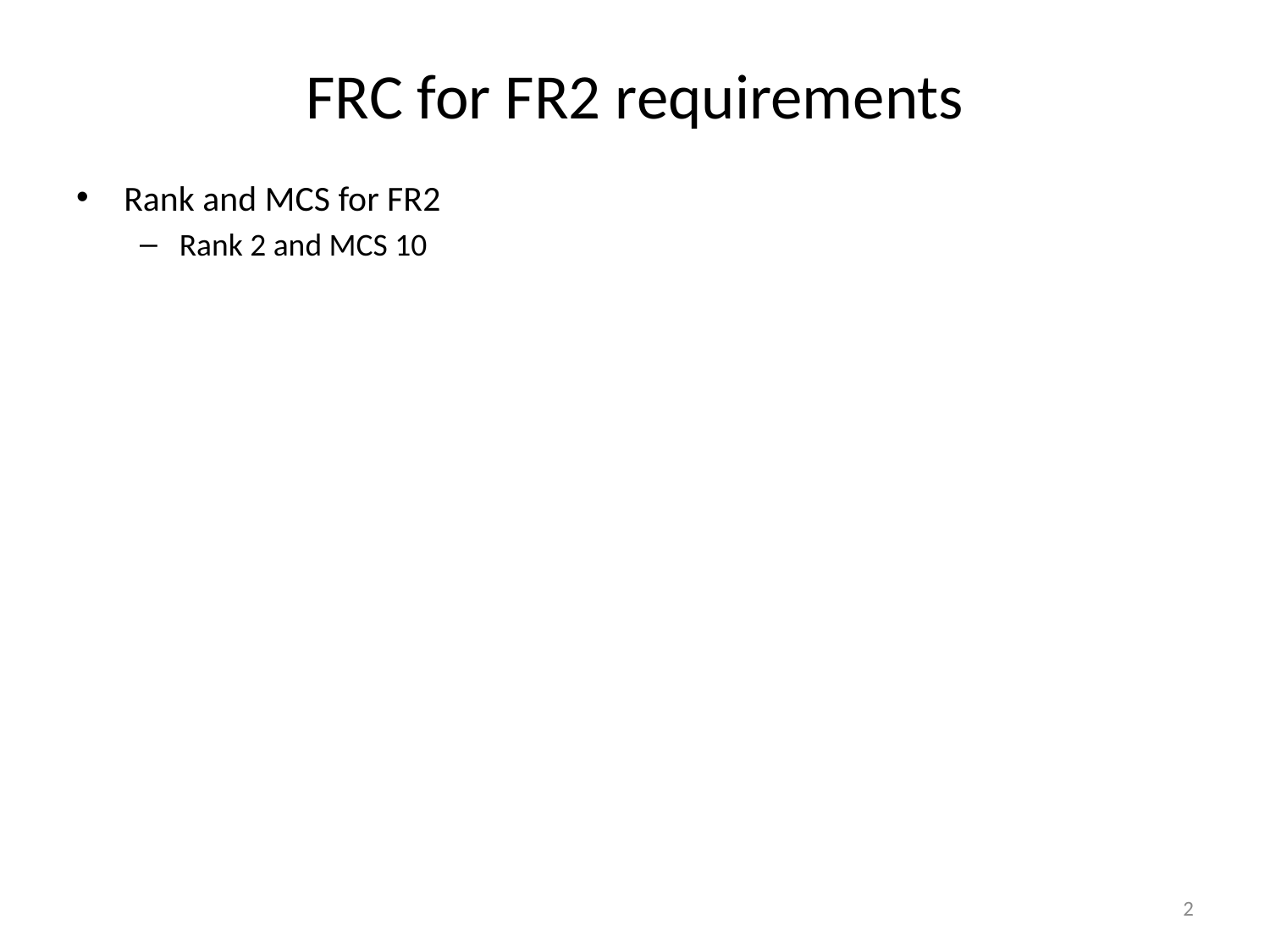

# FRC for FR2 requirements
Rank and MCS for FR2
Rank 2 and MCS 10
2